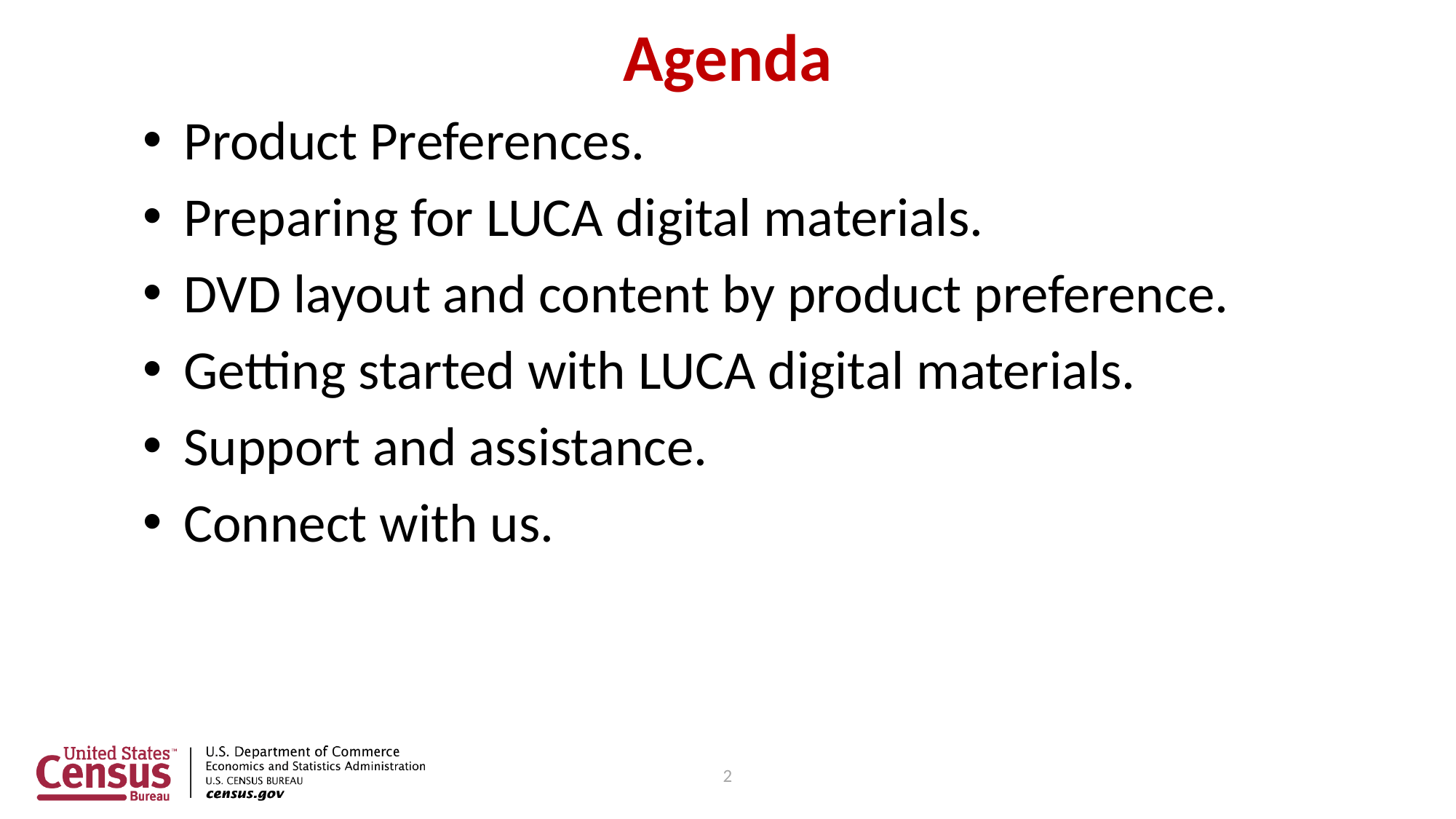

# Agenda
Product Preferences.
Preparing for LUCA digital materials.
DVD layout and content by product preference.
Getting started with LUCA digital materials.
Support and assistance.
Connect with us.
2